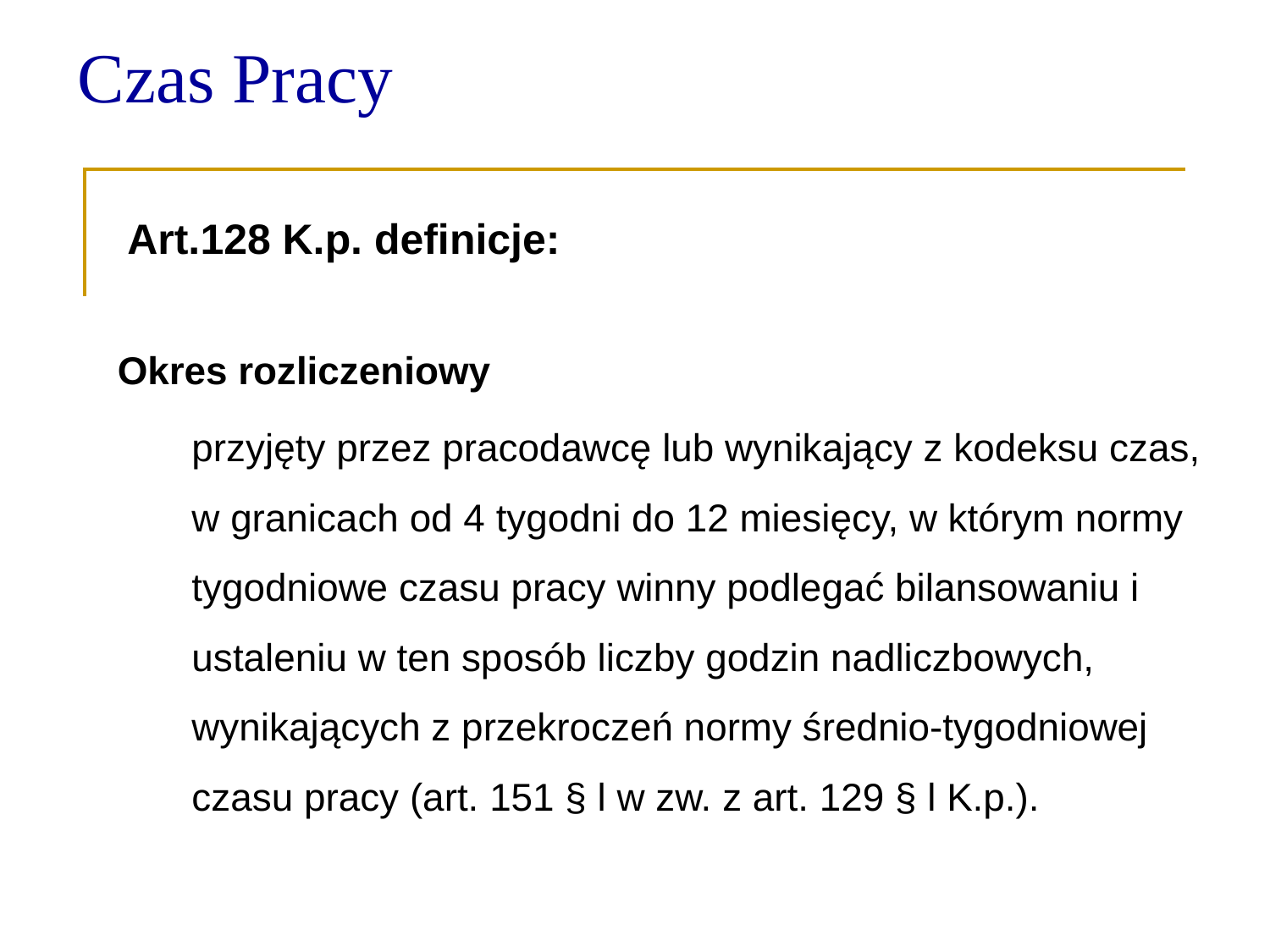

# Czas Pracy
Art.128 K.p. definicje:
Okres rozliczeniowy
	przyjęty przez pracodawcę lub wynikający z kodeksu czas,
w granicach od 4 tygodni do 12 miesięcy, w którym normy tygodniowe czasu pracy winny podlegać bilansowaniu i ustaleniu w ten sposób liczby godzin nadliczbowych, wynikających z przekroczeń normy średnio-tygodniowej czasu pracy (art. 151 § l w zw. z art. 129 § l K.p.).